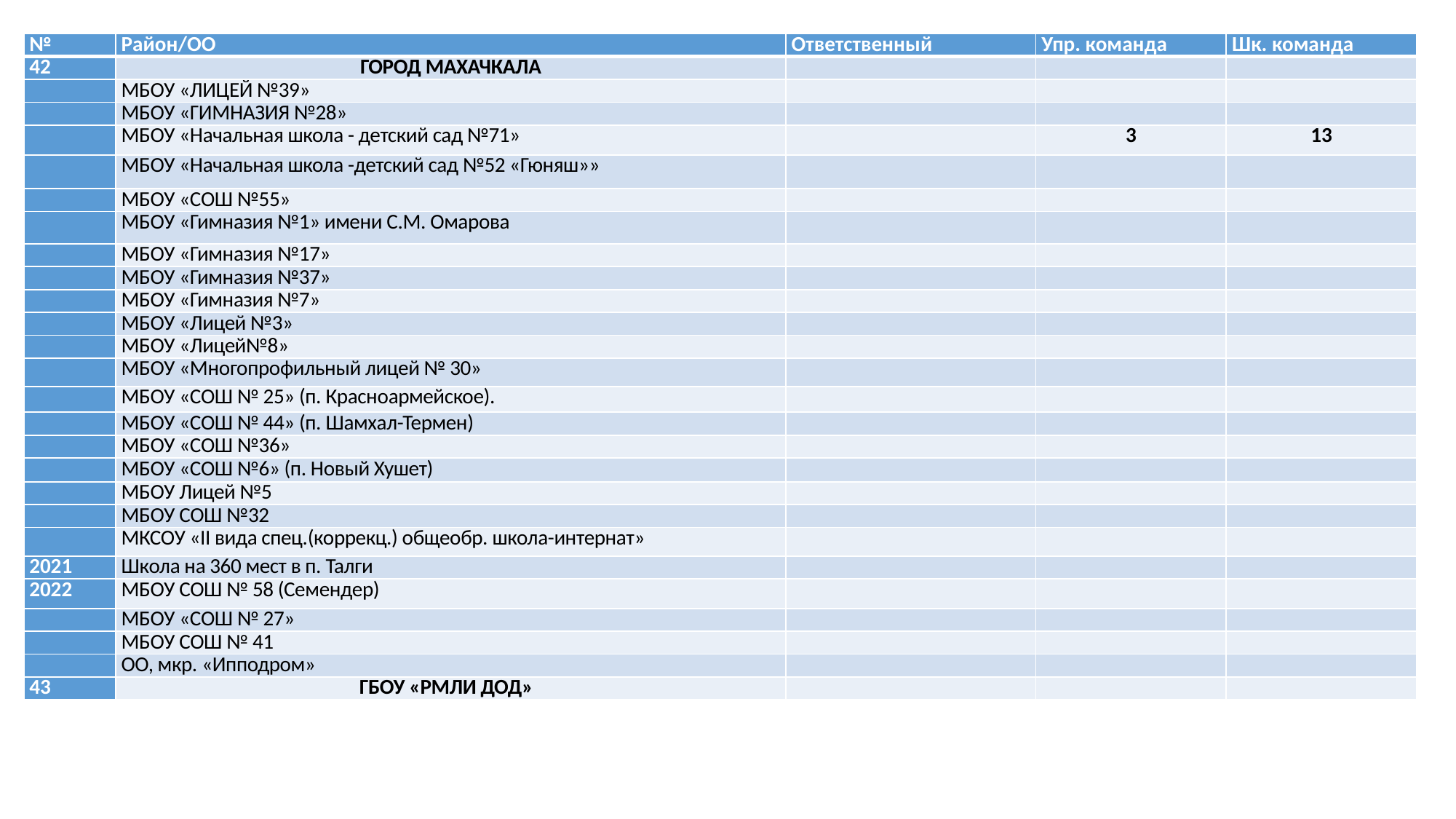

| № | Район/ОО | Ответственный | Упр. команда | Шк. команда |
| --- | --- | --- | --- | --- |
| 42 | ГОРОД МАХАЧКАЛА |  |  |  |
|  | МБОУ «ЛИЦЕЙ №39» |  |  |  |
|  | МБОУ «ГИМНАЗИЯ №28» |  |  |  |
|  | МБОУ «Начальная школа - детский сад №71» |  | 3 | 13 |
|  | МБОУ «Начальная школа -детский сад №52 «Гюняш»» |  |  |  |
|  | МБОУ «СОШ №55» |  |  |  |
|  | МБОУ «Гимназия №1» имени С.М. Омарова |  |  |  |
|  | МБОУ «Гимназия №17» |  |  |  |
|  | МБОУ «Гимназия №37» |  |  |  |
|  | МБОУ «Гимназия №7» |  |  |  |
|  | МБОУ «Лицей №3» |  |  |  |
|  | МБОУ «Лицей№8» |  |  |  |
|  | МБОУ «Многопрофильный лицей № 30» |  |  |  |
|  | МБОУ «СОШ № 25» (п. Красноармейское). |  |  |  |
|  | МБОУ «СОШ № 44» (п. Шамхал-Термен) |  |  |  |
|  | МБОУ «СОШ №36» |  |  |  |
|  | МБОУ «СОШ №6» (п. Новый Хушет) |  |  |  |
|  | МБОУ Лицей №5 |  |  |  |
|  | МБОУ СОШ №32 |  |  |  |
|  | МКСОУ «II вида спец.(коррекц.) общеобр. школа-интернат» |  |  |  |
| 2021 | Школа на 360 мест в п. Талги |  |  |  |
| 2022 | МБОУ СОШ № 58 (Семендер) |  |  |  |
|  | МБОУ «СОШ № 27» |  |  |  |
|  | МБОУ СОШ № 41 |  |  |  |
|  | ОО, мкр. «Ипподром» |  |  |  |
| 43 | ГБОУ «РМЛИ ДОД» |  |  |  |